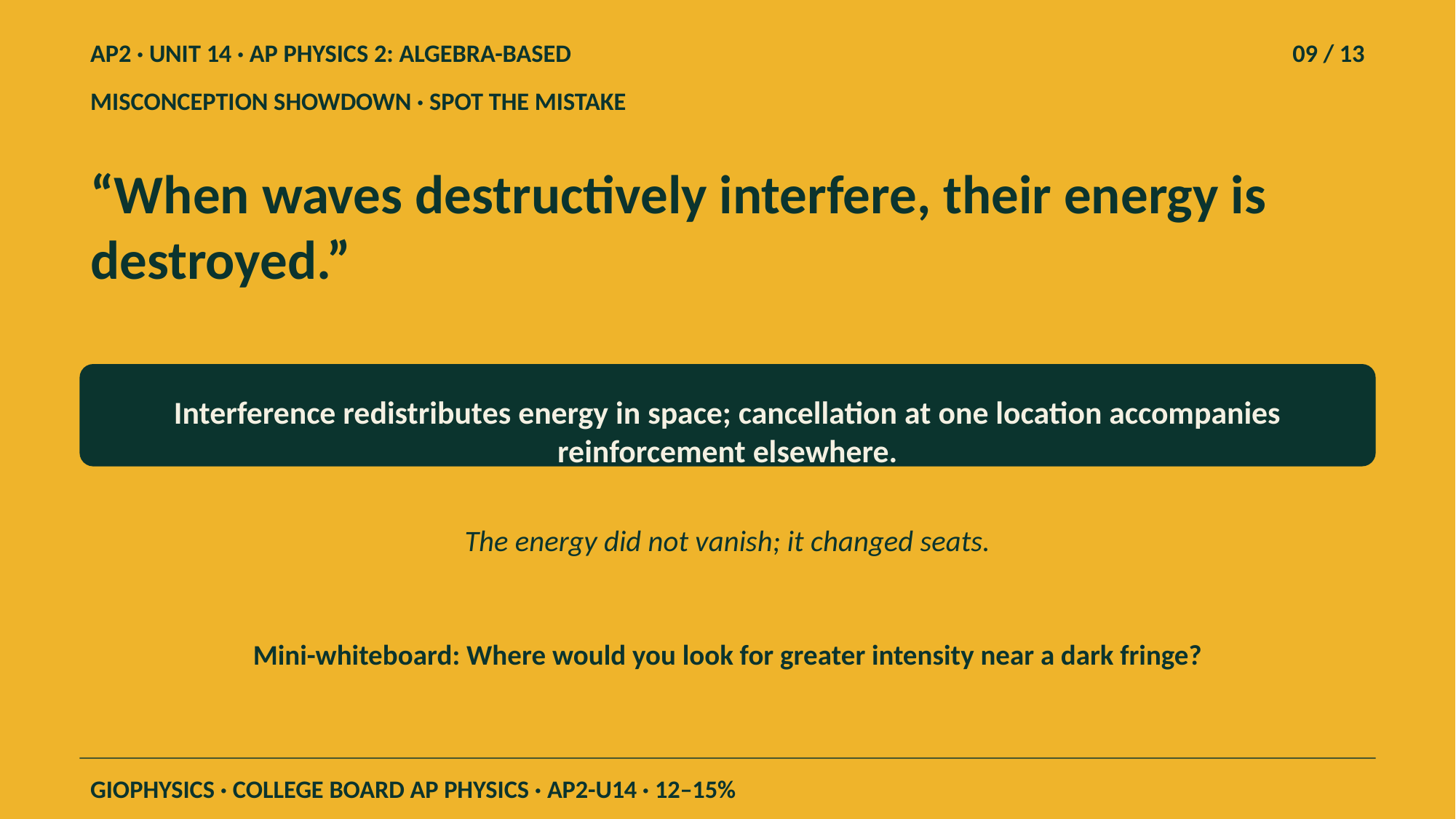

AP2 · UNIT 14 · AP PHYSICS 2: ALGEBRA-BASED
09 / 13
MISCONCEPTION SHOWDOWN · SPOT THE MISTAKE
“When waves destructively interfere, their energy is destroyed.”

Interference redistributes energy in space; cancellation at one location accompanies reinforcement elsewhere.
The energy did not vanish; it changed seats.
Mini-whiteboard: Where would you look for greater intensity near a dark fringe?

GIOPHYSICS · COLLEGE BOARD AP PHYSICS · AP2-U14 · 12–15%